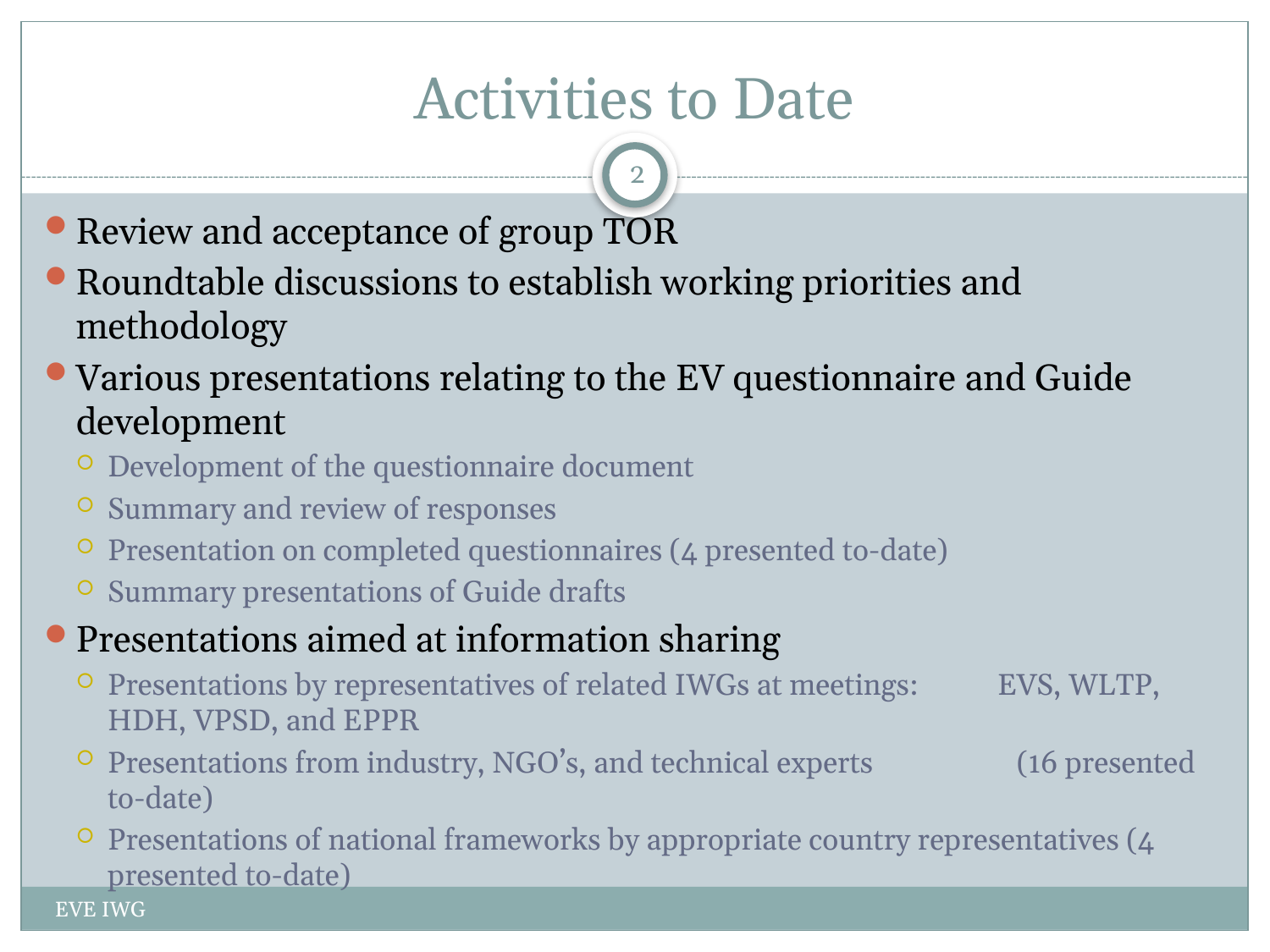

# Activities to Date
2
Review and acceptance of group TOR
Roundtable discussions to establish working priorities and methodology
Various presentations relating to the EV questionnaire and Guide development
Development of the questionnaire document
Summary and review of responses
Presentation on completed questionnaires (4 presented to-date)
Summary presentations of Guide drafts
Presentations aimed at information sharing
Presentations by representatives of related IWGs at meetings:           EVS, WLTP, HDH, VPSD, and EPPR
Presentations from industry, NGO’s, and technical experts                    (16 presented to-date)
Presentations of national frameworks by appropriate country representatives (4 presented to-date)

EVE IWG